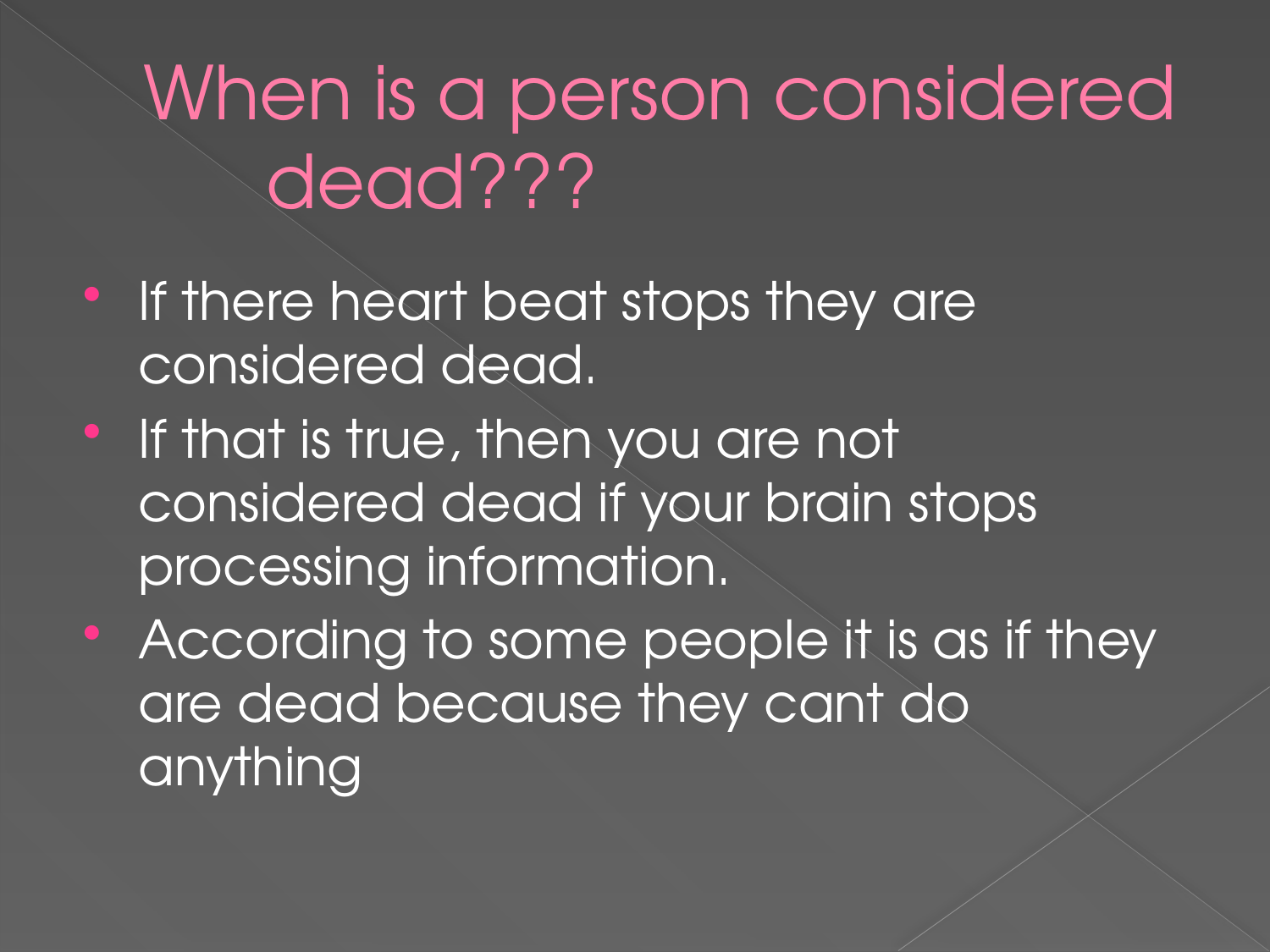

# When is a person considered       dead???
If there heart beat stops they are considered dead.
If that is true, then you are not considered dead if your brain stops processing information.
According to some people it is as if they are dead because they cant do anything